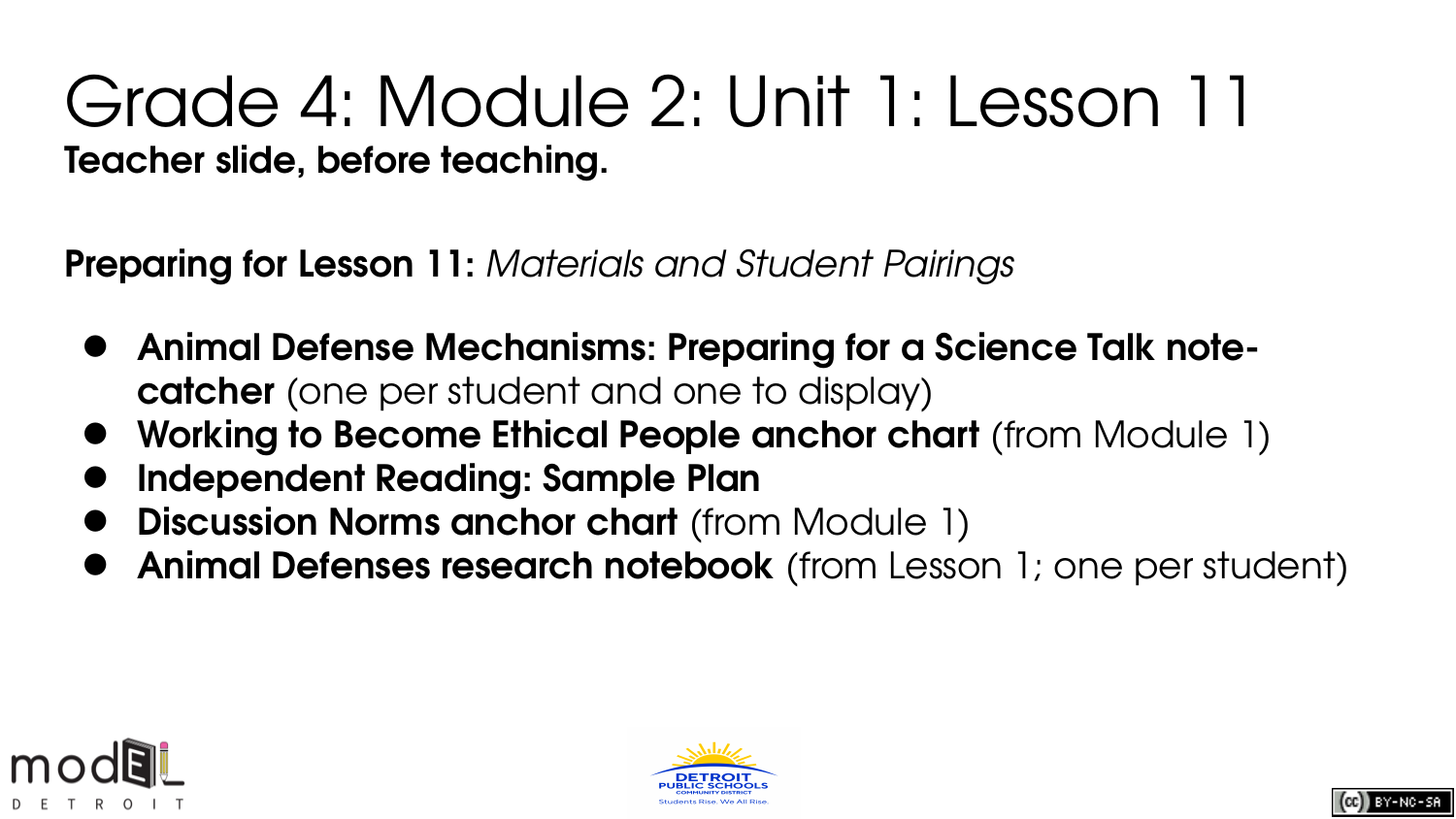

# Grade 4: Module 2: Unit 1: Lesson 11
Teacher slide, before teaching.
Preparing for Lesson 11: Materials and Student Pairings

Animal Defense Mechanisms: Preparing for a Science Talk note-catcher (one per student and one to display)
Working to Become Ethical People anchor chart (from Module 1)
Independent Reading: Sample Plan
Discussion Norms anchor chart (from Module 1)
Animal Defenses research notebook (from Lesson 1; one per student)